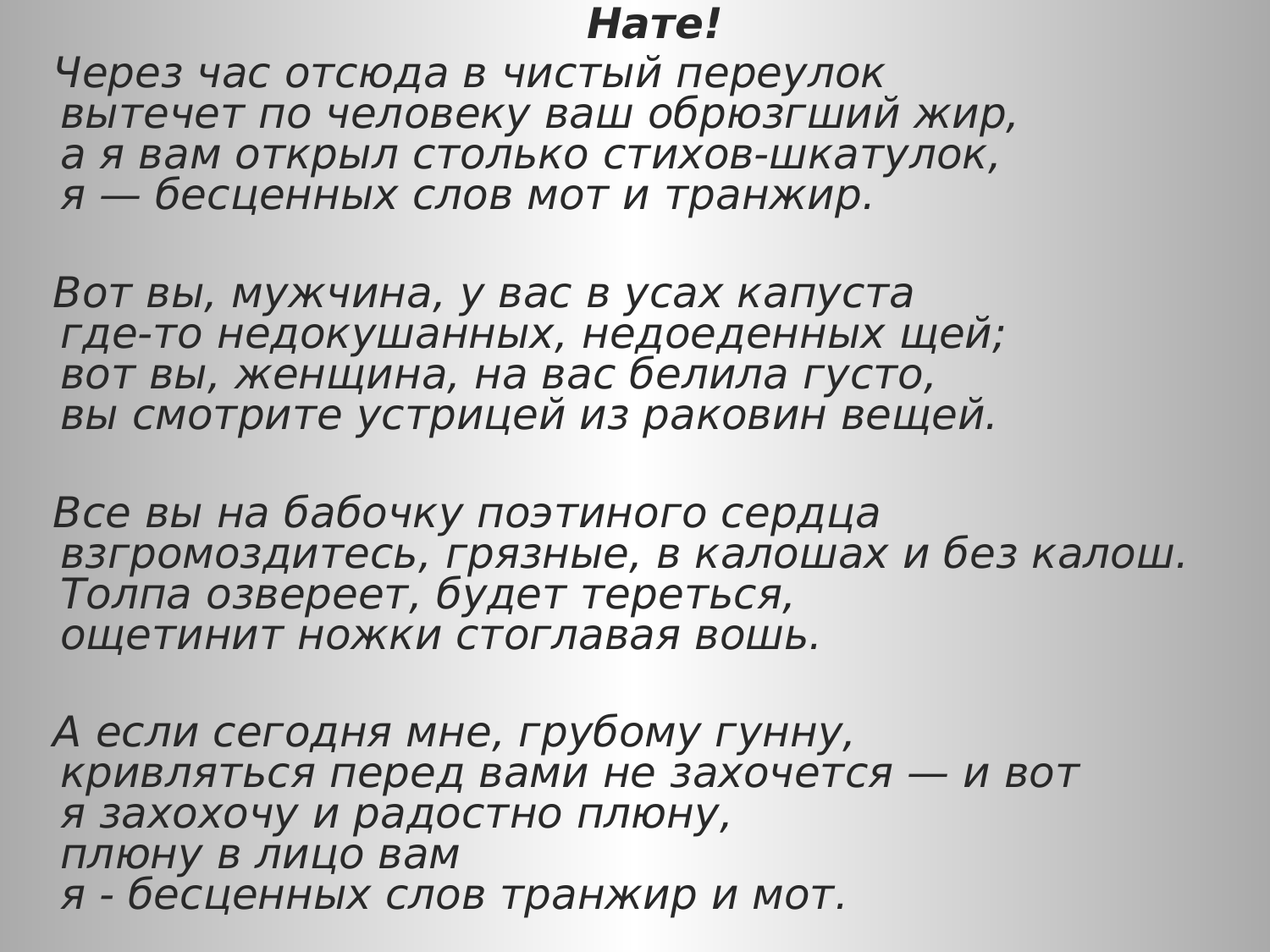

Нате!
   Через час отсюда в чистый переулок
вытечет по человеку ваш обрюзгший жир,
а я вам открыл столько стихов-шкатулок,
я — бесценных слов мот и транжир.

   Вот вы, мужчина, у вас в усах капуста
где-то недокушанных, недоеденных щей;
вот вы, женщина, на вас белила густо,
вы смотрите устрицей из раковин вещей.

   Все вы на бабочку поэтиного сердца
взгромоздитесь, грязные, в калошах и без калош.
Толпа озвереет, будет тереться,
ощетинит ножки стоглавая вошь.

   А если сегодня мне, грубому гунну,
кривляться перед вами не захочется — и вот
я захохочу и радостно плюну,
плюну в лицо вам
я - бесценных слов транжир и мот.